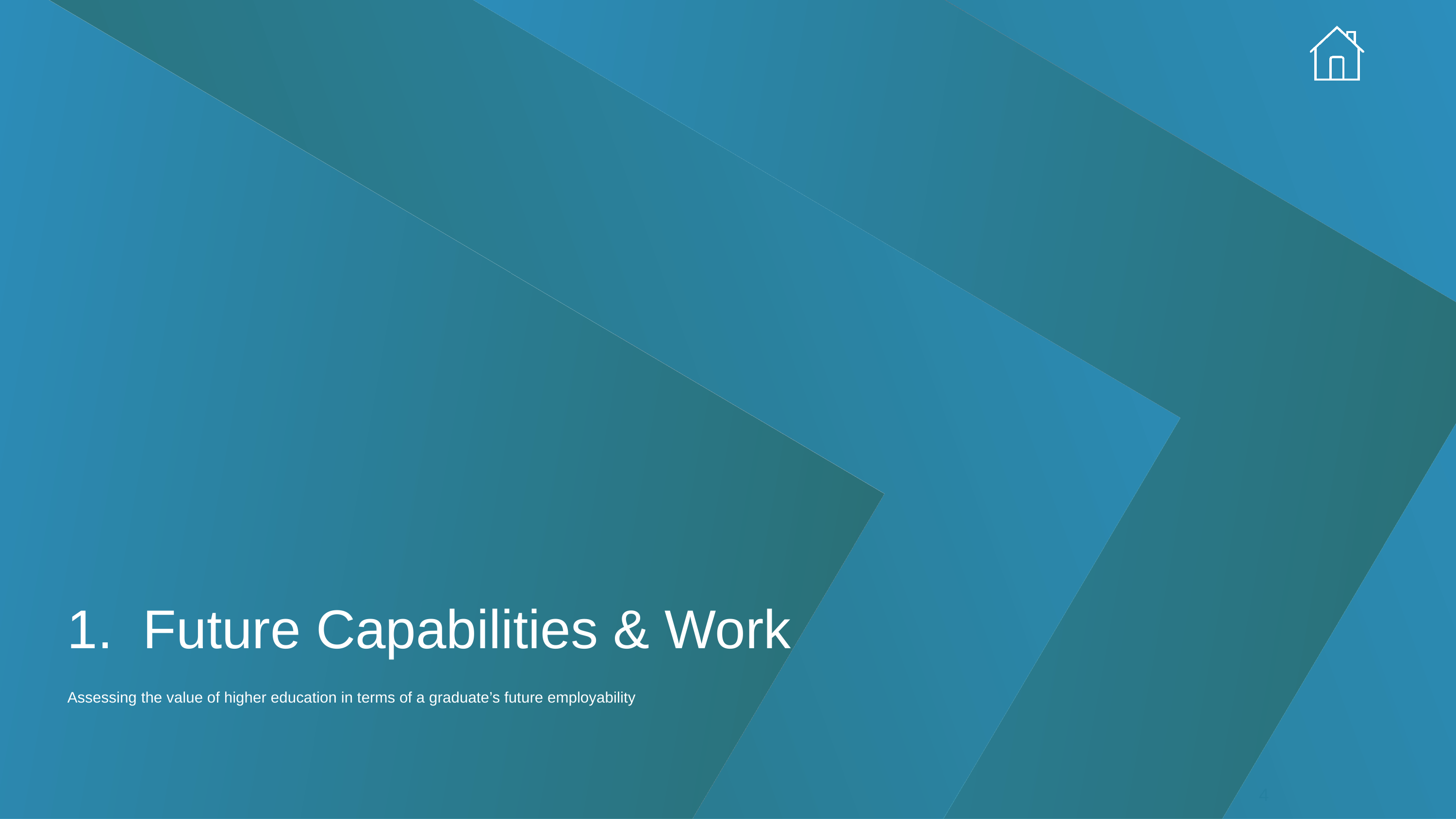

1.  Future Capabilities & Work
Assessing the value of higher education in terms of a graduate’s future employability